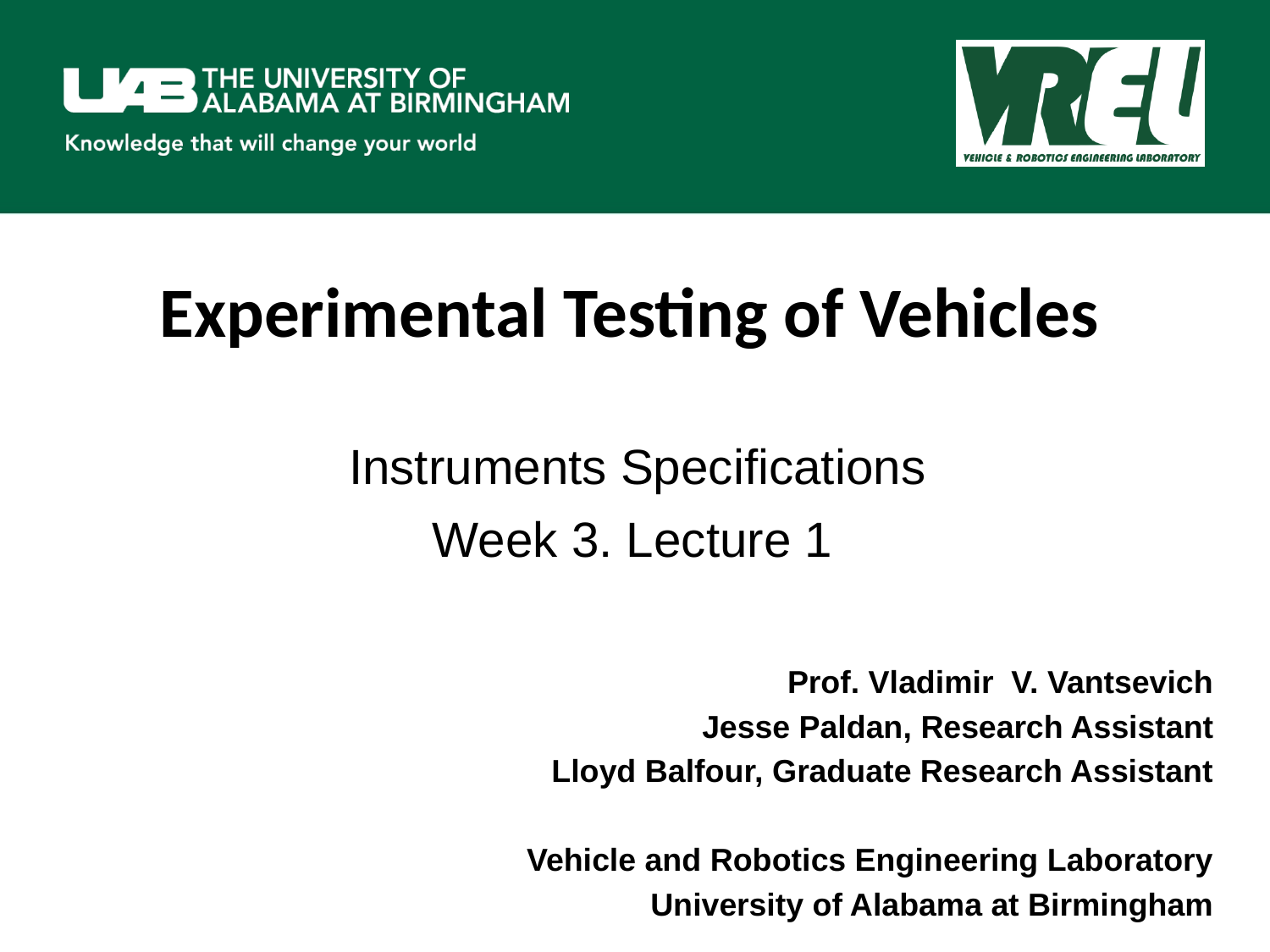

Experimental Testing of Vehicles
Instruments Specifications
Week 3. Lecture 1
Prof. Vladimir  V. Vantsevich
Jesse Paldan, Research Assistant
Lloyd Balfour, Graduate Research Assistant

Vehicle and Robotics Engineering Laboratory
University of Alabama at Birmingham